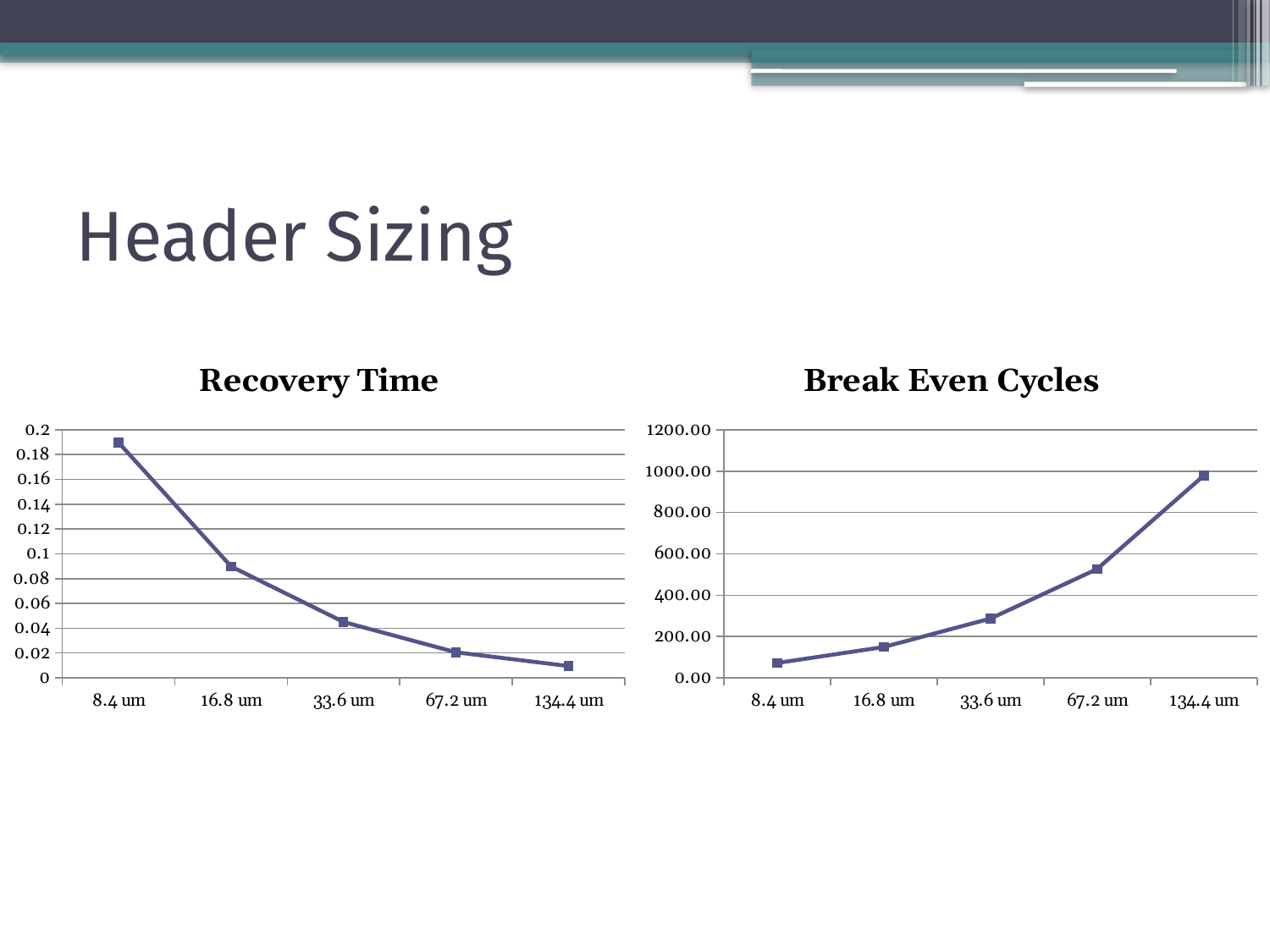

# Header Sizing

### Chart:

| Category | Recovery Time |
|---|---|
| 8.4 um | 0.1896928 |
| 16.8 um | 0.08981072999999999 |
| 33.6 um | 0.04503660000000002 |
| 67.2 um | 0.02060942 |
| 134.4 um | 0.009532905000000003 |

### Chart:

| Category | Break Even Cycles |
|---|---|
| 8.4 um | 71.85204923430717 |
| 16.8 um | 149.1648972784207 |
| 33.6 um | 286.65105338840533 |
| 67.2 um | 526.5025635955549 |
| 134.4 um | 979.0691894853135 |